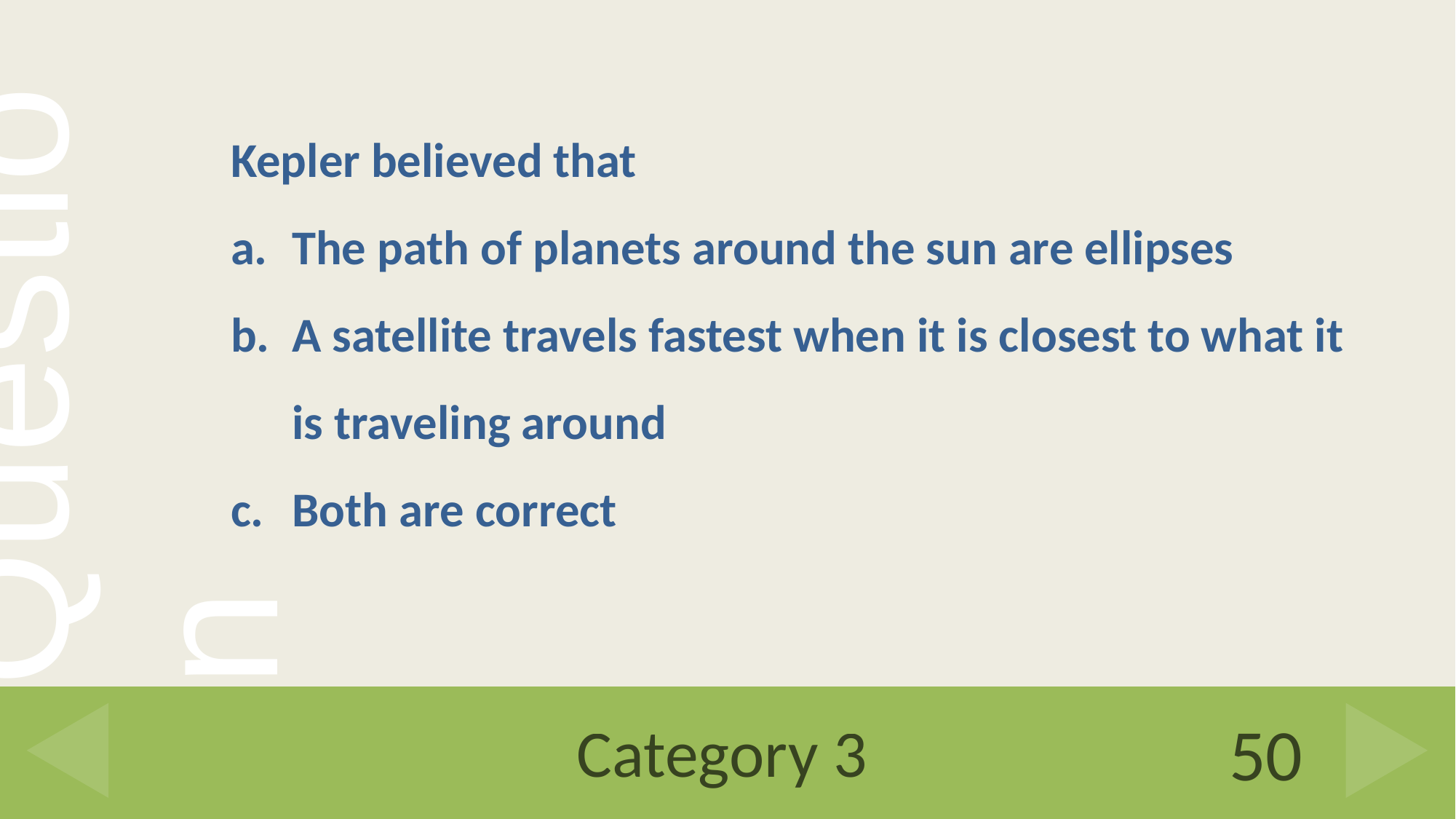

Kepler believed that
The path of planets around the sun are ellipses
A satellite travels fastest when it is closest to what it is traveling around
Both are correct

# Category 3
50